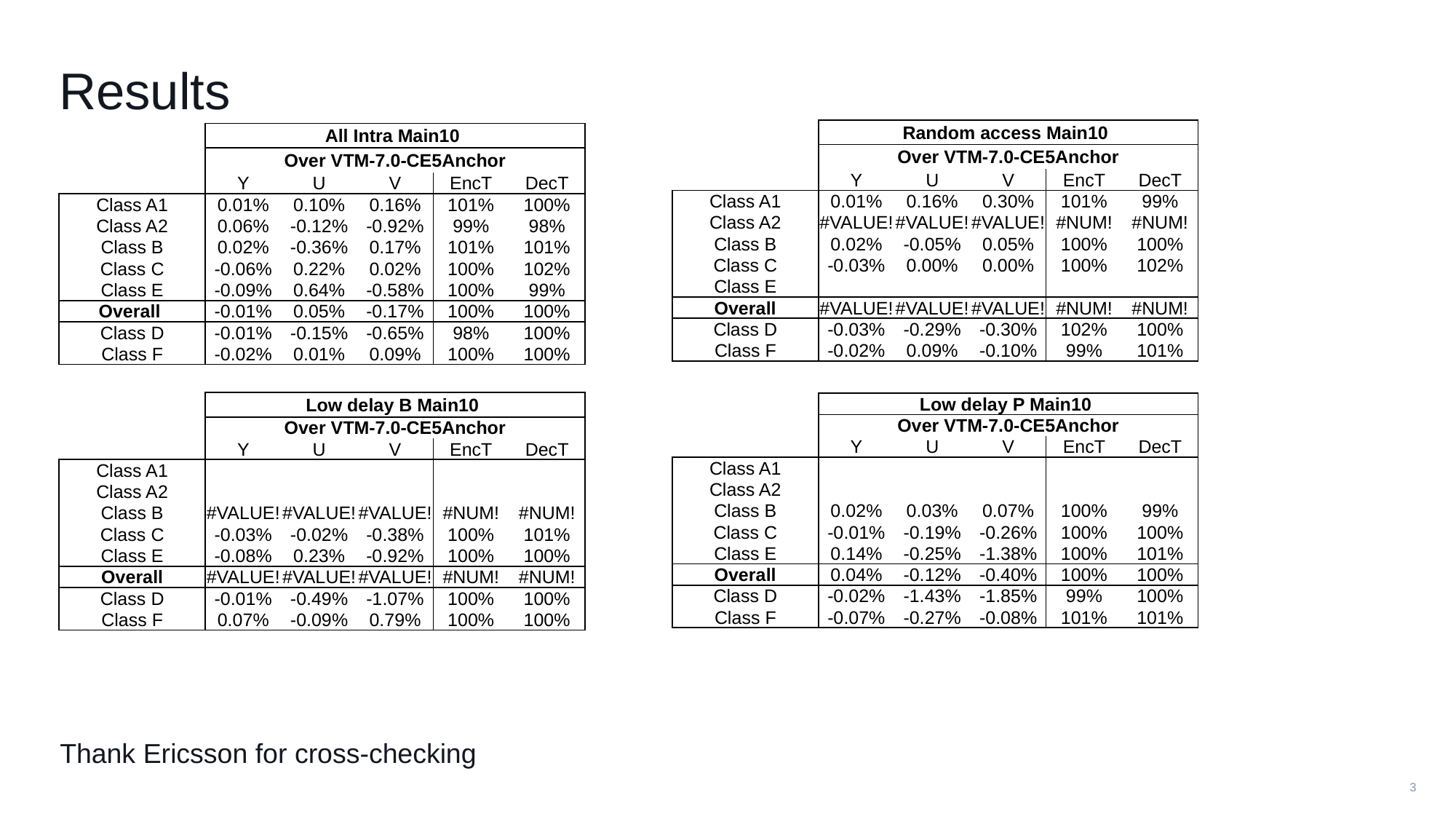

# Results
|  | Random access Main10 |  |  |  |  |
| --- | --- | --- | --- | --- | --- |
|  | Over VTM-7.0-CE5Anchor |  |  |  |  |
|  | Y | U | V | EncT | DecT |
| Class A1 | 0.01% | 0.16% | 0.30% | 101% | 99% |
| Class A2 | #VALUE! | #VALUE! | #VALUE! | #NUM! | #NUM! |
| Class B | 0.02% | -0.05% | 0.05% | 100% | 100% |
| Class C | -0.03% | 0.00% | 0.00% | 100% | 102% |
| Class E |  |  |  |  |  |
| Overall | #VALUE! | #VALUE! | #VALUE! | #NUM! | #NUM! |
| Class D | -0.03% | -0.29% | -0.30% | 102% | 100% |
| Class F | -0.02% | 0.09% | -0.10% | 99% | 101% |
|  | All Intra Main10 |  |  |  |  |
| --- | --- | --- | --- | --- | --- |
|  | Over VTM-7.0-CE5Anchor |  |  |  |  |
|  | Y | U | V | EncT | DecT |
| Class A1 | 0.01% | 0.10% | 0.16% | 101% | 100% |
| Class A2 | 0.06% | -0.12% | -0.92% | 99% | 98% |
| Class B | 0.02% | -0.36% | 0.17% | 101% | 101% |
| Class C | -0.06% | 0.22% | 0.02% | 100% | 102% |
| Class E | -0.09% | 0.64% | -0.58% | 100% | 99% |
| Overall | -0.01% | 0.05% | -0.17% | 100% | 100% |
| Class D | -0.01% | -0.15% | -0.65% | 98% | 100% |
| Class F | -0.02% | 0.01% | 0.09% | 100% | 100% |
|  | Low delay B Main10 |  |  |  |  |
| --- | --- | --- | --- | --- | --- |
|  | Over VTM-7.0-CE5Anchor |  |  |  |  |
|  | Y | U | V | EncT | DecT |
| Class A1 |  |  |  |  |  |
| Class A2 |  |  |  |  |  |
| Class B | #VALUE! | #VALUE! | #VALUE! | #NUM! | #NUM! |
| Class C | -0.03% | -0.02% | -0.38% | 100% | 101% |
| Class E | -0.08% | 0.23% | -0.92% | 100% | 100% |
| Overall | #VALUE! | #VALUE! | #VALUE! | #NUM! | #NUM! |
| Class D | -0.01% | -0.49% | -1.07% | 100% | 100% |
| Class F | 0.07% | -0.09% | 0.79% | 100% | 100% |
|  | Low delay P Main10 |  |  |  |  |
| --- | --- | --- | --- | --- | --- |
|  | Over VTM-7.0-CE5Anchor |  |  |  |  |
|  | Y | U | V | EncT | DecT |
| Class A1 |  |  |  |  |  |
| Class A2 |  |  |  |  |  |
| Class B | 0.02% | 0.03% | 0.07% | 100% | 99% |
| Class C | -0.01% | -0.19% | -0.26% | 100% | 100% |
| Class E | 0.14% | -0.25% | -1.38% | 100% | 101% |
| Overall | 0.04% | -0.12% | -0.40% | 100% | 100% |
| Class D | -0.02% | -1.43% | -1.85% | 99% | 100% |
| Class F | -0.07% | -0.27% | -0.08% | 101% | 101% |
Thank Ericsson for cross-checking